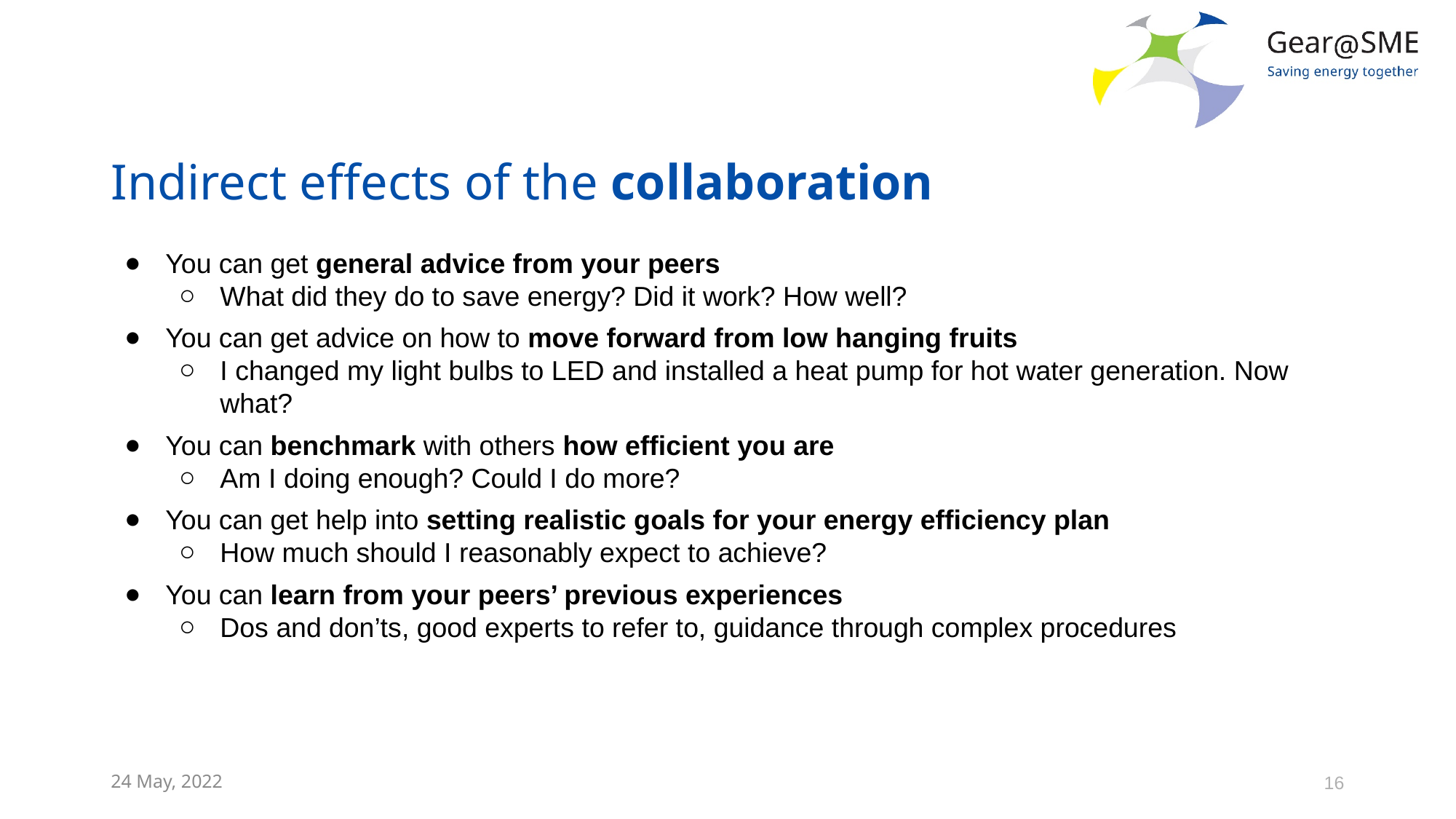

# Indirect effects of the collaboration
You can get general advice from your peers
What did they do to save energy? Did it work? How well?
You can get advice on how to move forward from low hanging fruits
I changed my light bulbs to LED and installed a heat pump for hot water generation. Now what?
You can benchmark with others how efficient you are
Am I doing enough? Could I do more?
You can get help into setting realistic goals for your energy efficiency plan
How much should I reasonably expect to achieve?
You can learn from your peers’ previous experiences
Dos and don’ts, good experts to refer to, guidance through complex procedures

24 May, 2022
16